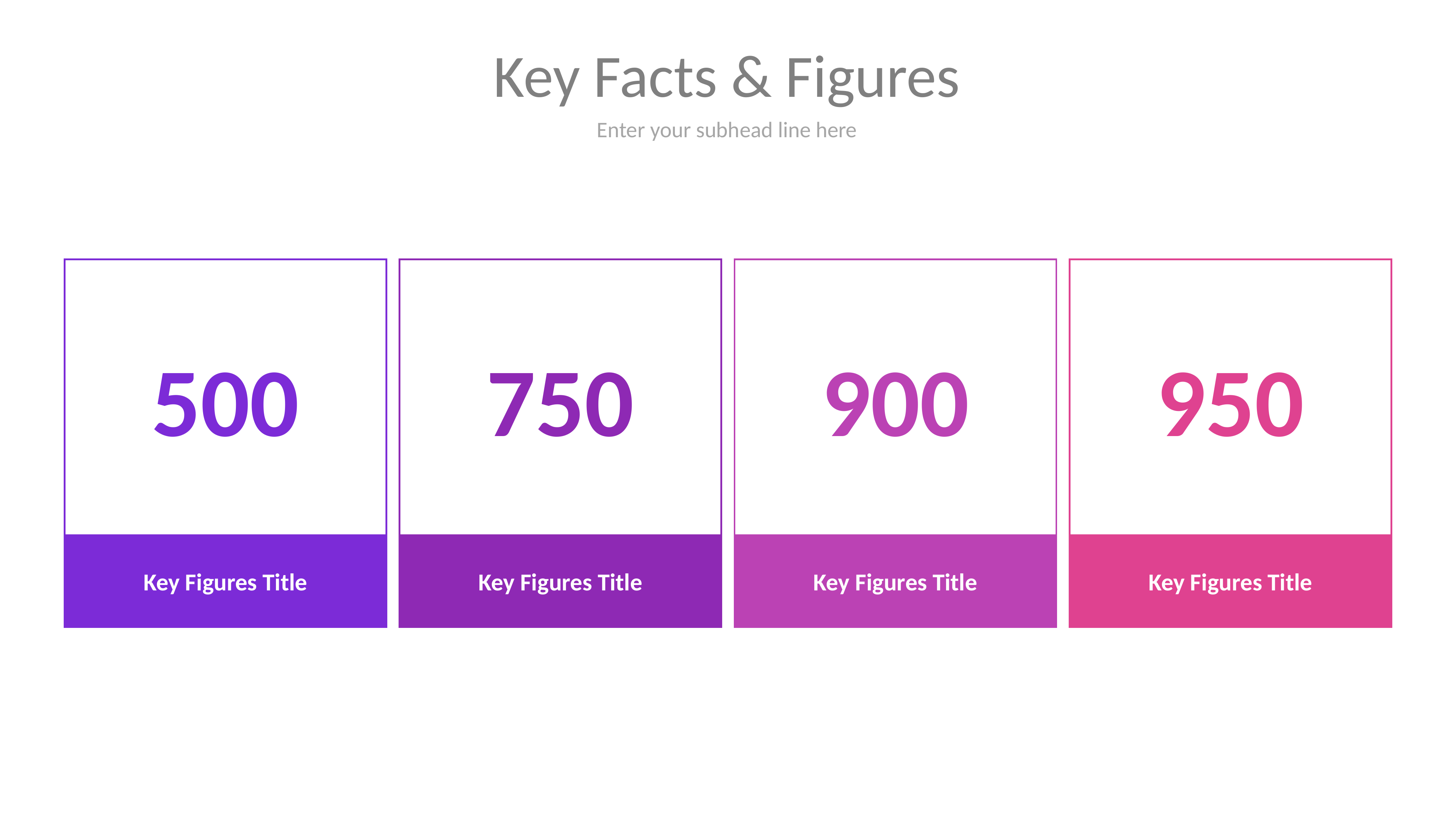

# Key Facts & Figures
Enter your subhead line here
500
750
900
950
Key Figures Title
Key Figures Title
Key Figures Title
Key Figures Title